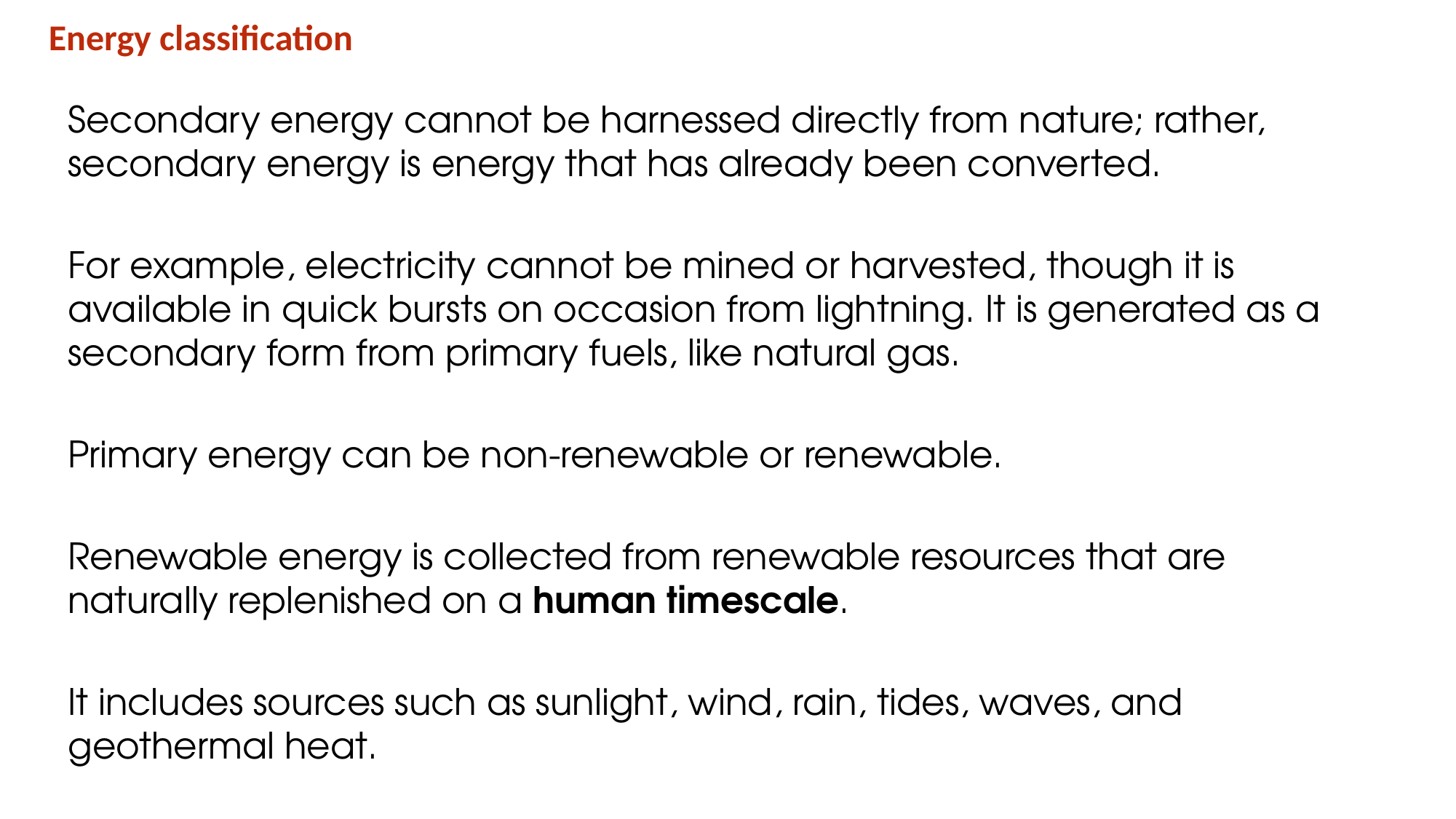

Energy classification
Secondary energy cannot be harnessed directly from nature; rather, secondary energy is energy that has already been converted.

For example, electricity cannot be mined or harvested, though it is available in quick bursts on occasion from lightning. It is generated as a secondary form from primary fuels, like natural gas.

Primary energy can be non-renewable or renewable.

Renewable energy is collected from renewable resources that are naturally replenished on a human timescale.

It includes sources such as sunlight, wind, rain, tides, waves, and geothermal heat.